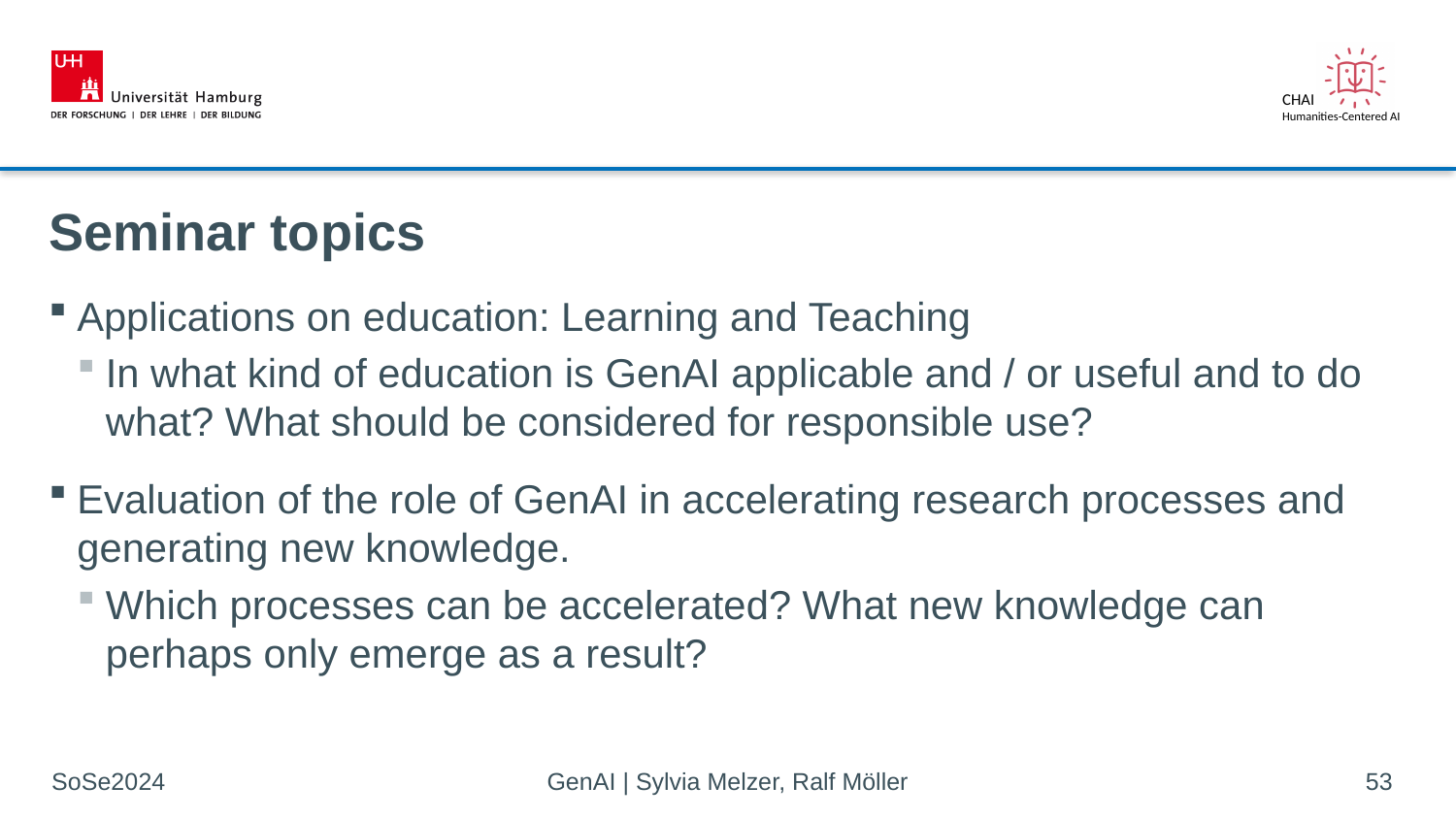

# Seminar topics
Applications on education: Learning and Teaching
In what kind of education is GenAI applicable and / or useful and to do what? What should be considered for responsible use?
Evaluation of the role of GenAI in accelerating research processes and generating new knowledge.
Which processes can be accelerated? What new knowledge can perhaps only emerge as a result?

SoSe2024
GenAI | Sylvia Melzer, Ralf Möller
53